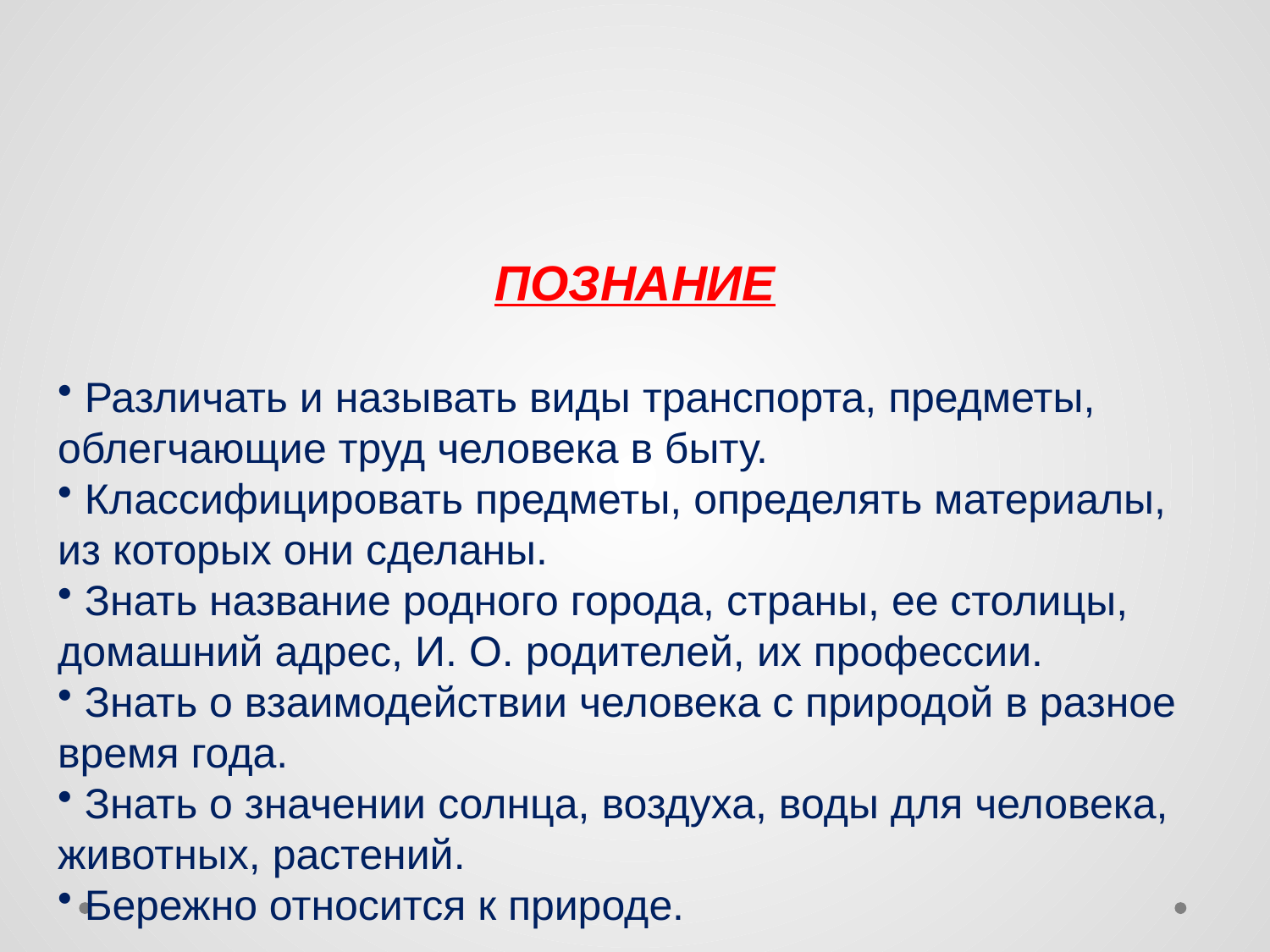

ПОЗНАНИЕ

 Различать и называть виды транспорта, предметы, облегчающие труд человека в быту.
 Классифицировать предметы, определять материалы, из которых они сделаны.
 Знать название родного города, страны, ее столицы, домашний адрес, И. О. родителей, их профессии.
 Знать о взаимодействии человека с природой в разное время года.
 Знать о значении солнца, воздуха, воды для человека, животных, растений.
 Бережно относится к природе.